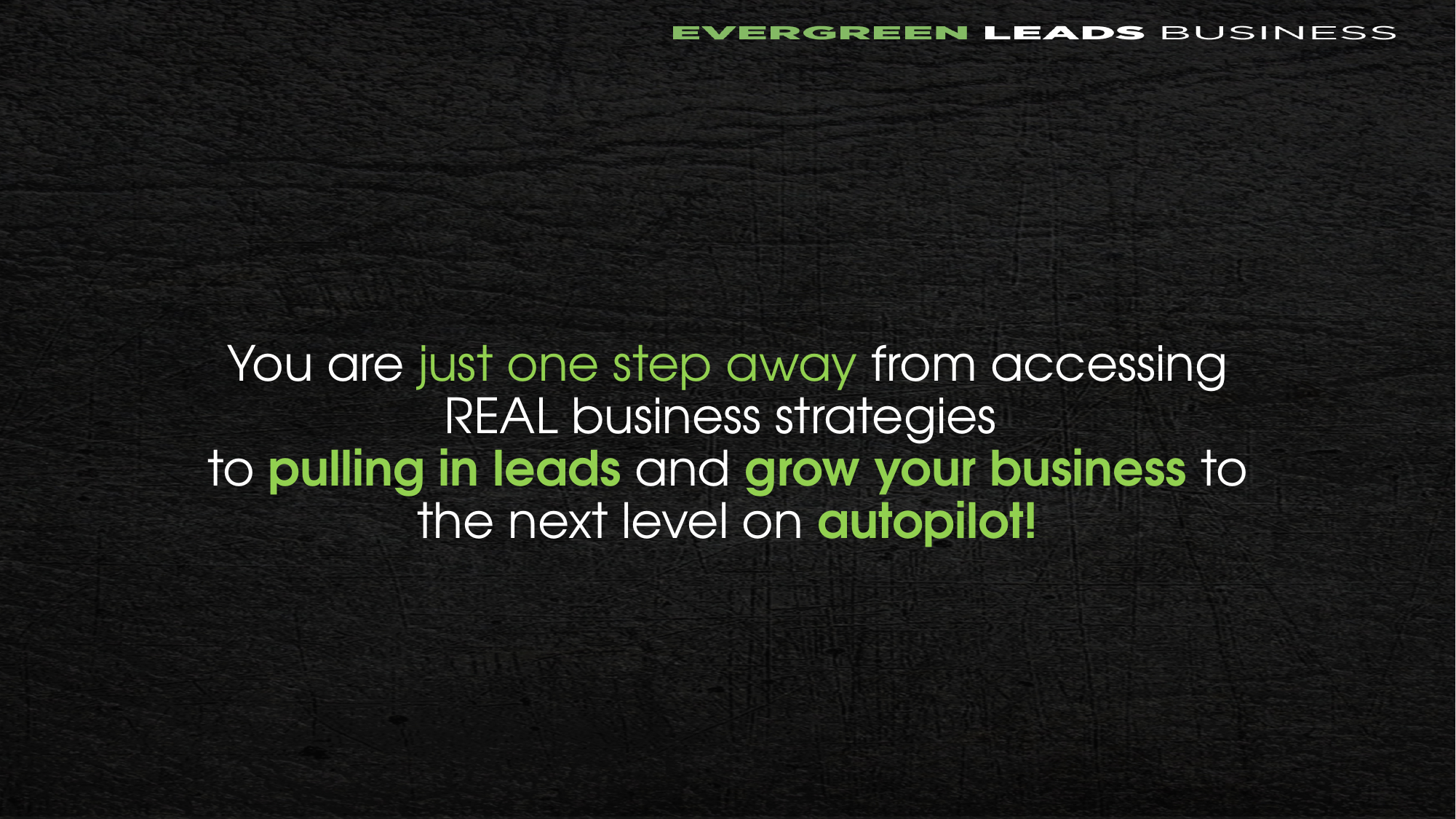

# You are just one step away from accessing REAL business strategies to pulling in leads and grow your business to the next level on autopilot!